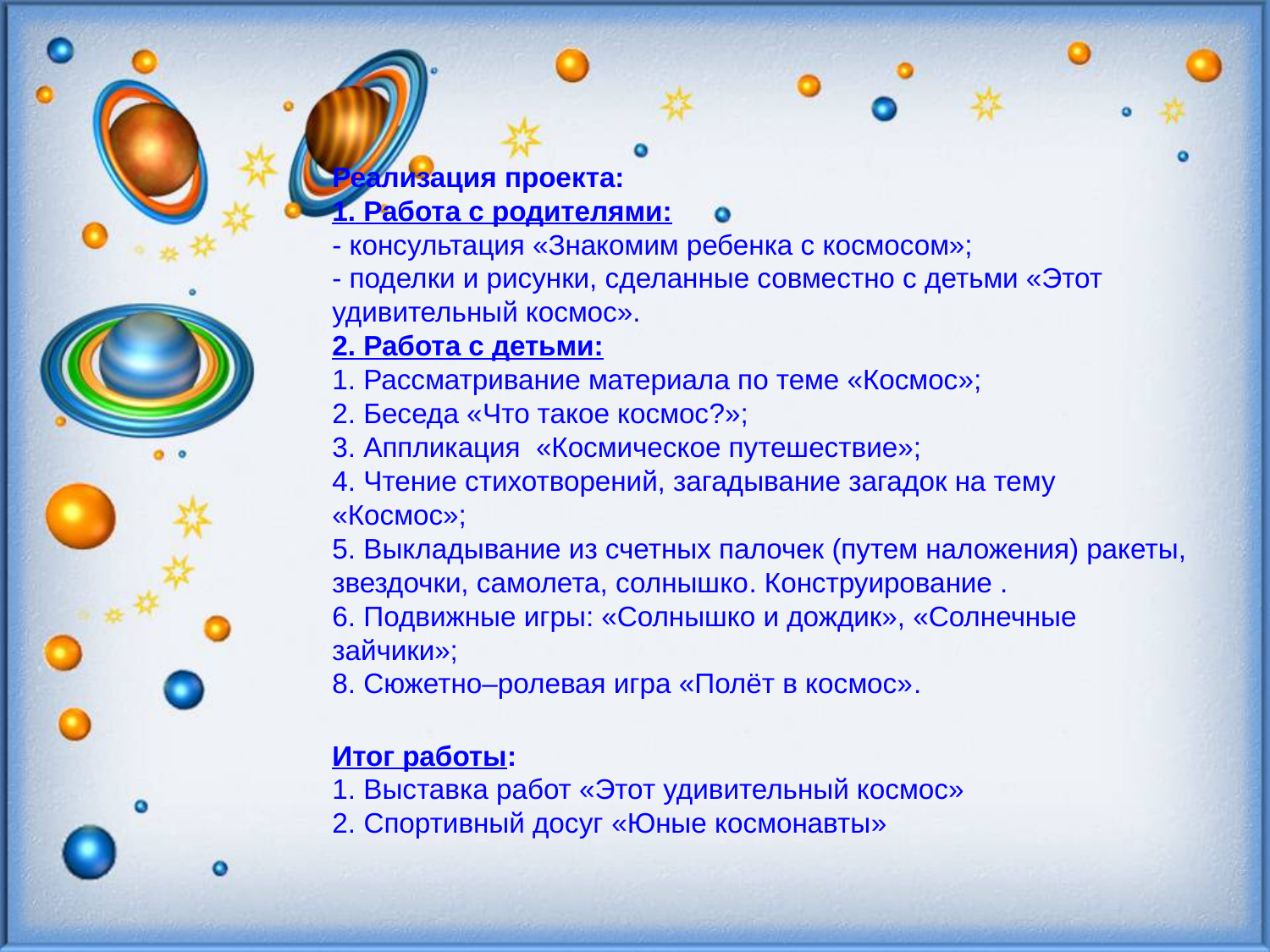

Реализация проекта:
1. Работа с родителями:
- консультация «Знакомим ребенка с космосом»;
- поделки и рисунки, сделанные совместно с детьми «Этот удивительный космос».
2. Работа с детьми:
1. Рассматривание материала по теме «Космос»;
2. Беседа «Что такое космос?»;
3. Аппликация  «Космическое путешествие»;
4. Чтение стихотворений, загадывание загадок на тему «Космос»;
5. Выкладывание из счетных палочек (путем наложения) ракеты, звездочки, самолета, солнышко. Конструирование .
6. Подвижные игры: «Солнышко и дождик», «Солнечные зайчики»;
8. Сюжетно–ролевая игра «Полёт в космос».
Итог работы:
1. Выставка работ «Этот удивительный космос»
2. Спортивный досуг «Юные космонавты»